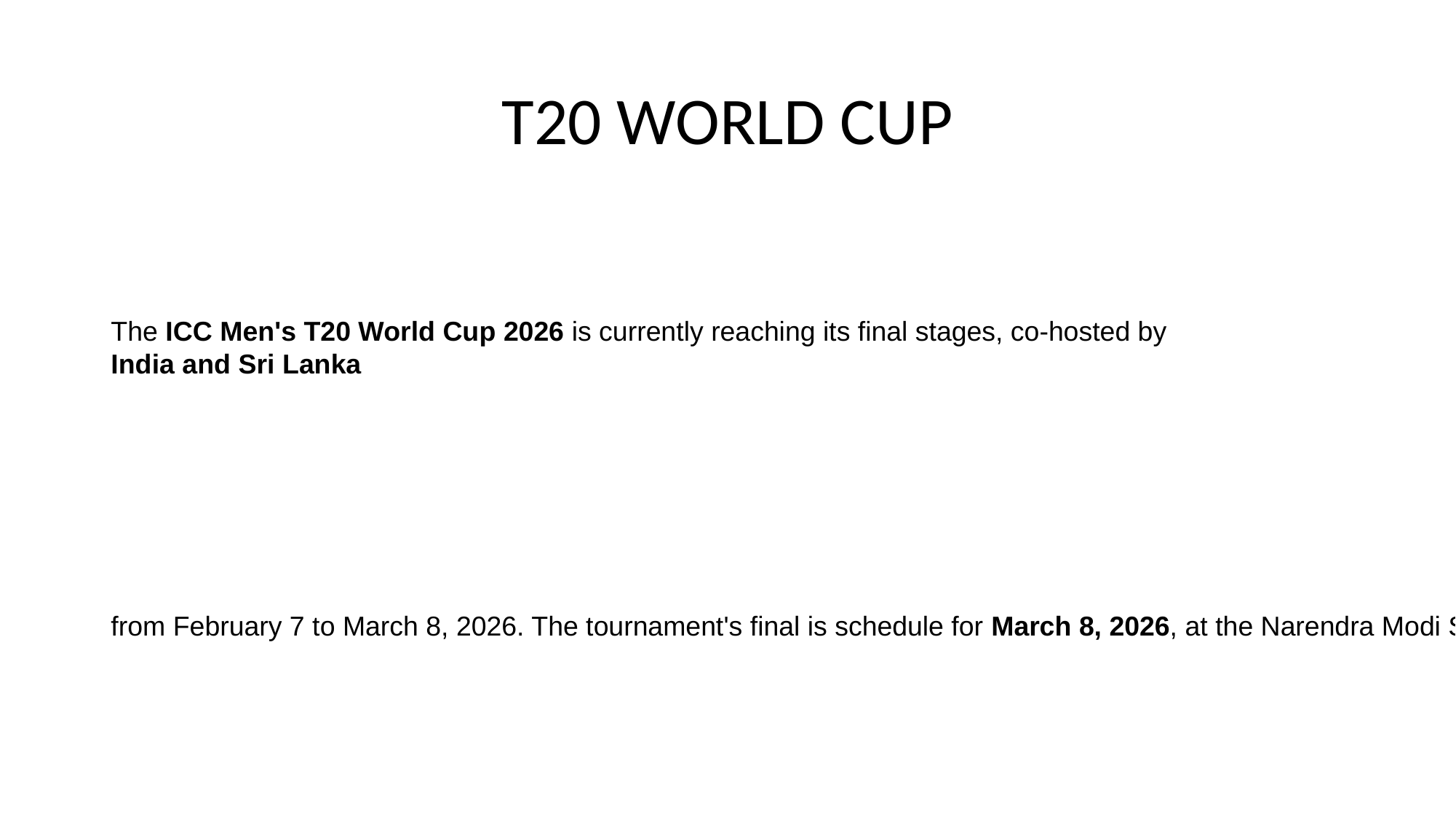

# T20 WORLD CUP

The ICC Men's T20 World Cup 2026 is currently reaching its final stages, co-hosted by
India and Sri Lanka

from February 7 to March 8, 2026. The tournament's final is schedule for March 8, 2026, at the Narendra Modi Stadium in Ahmedabad.